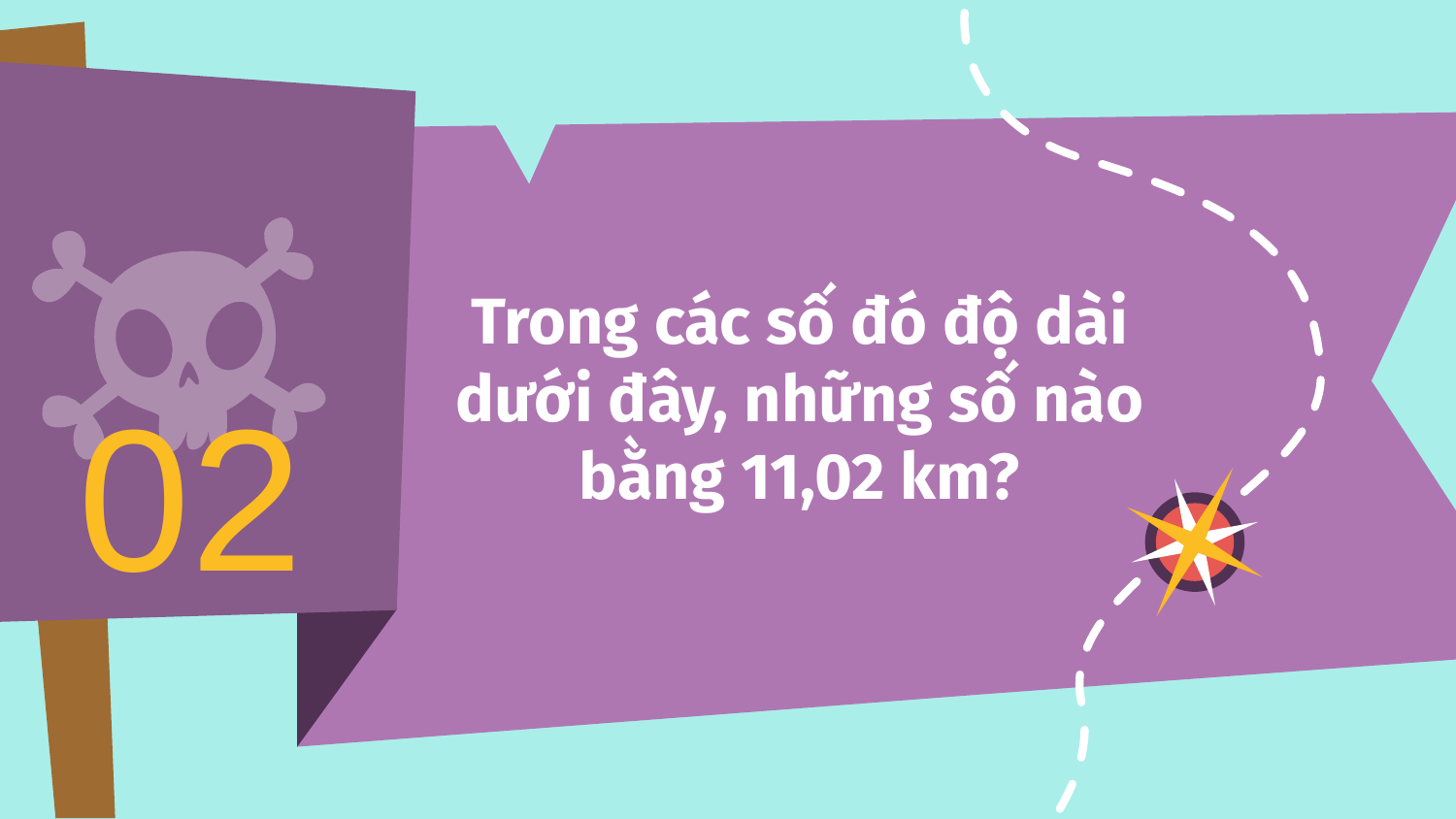

Trong các số đó độ dài dưới đây, những số nào bằng 11,02 km?
# 02